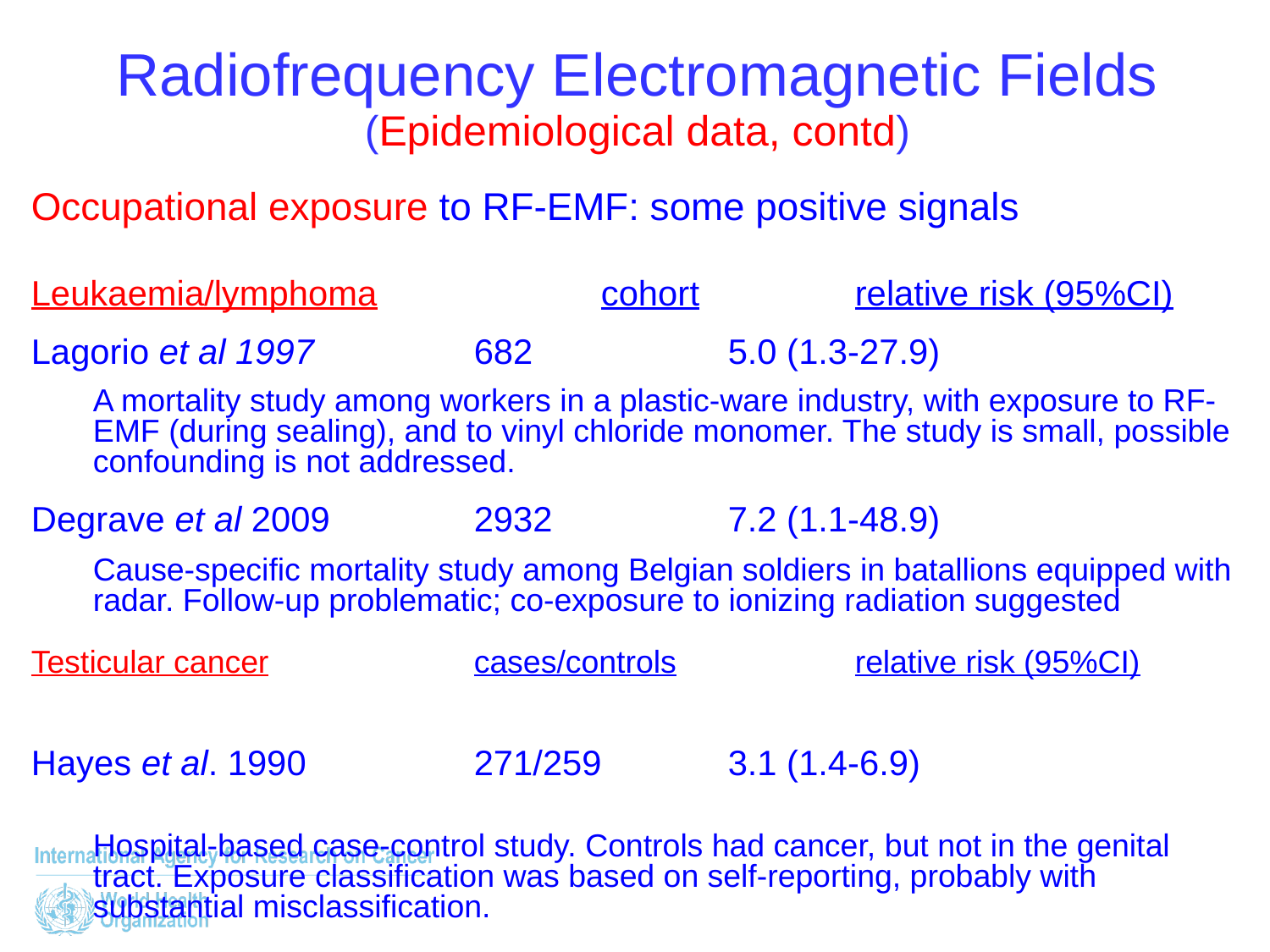

Radiofrequency Electromagnetic Fields
(Epidemiological data, contd)
Occupational exposure to RF-EMF: some positive signals

Leukaemia/lymphoma		cohort		relative risk (95%CI)

Lagorio et al 1997		682		5.0 (1.3-27.9)

	A mortality study among workers in a plastic-ware industry, with exposure to RF-EMF (during sealing), and to vinyl chloride monomer. The study is small, possible confounding is not addressed.

Degrave et al 2009 		2932		7.2 (1.1-48.9)

	Cause-specific mortality study among Belgian soldiers in batallions equipped with radar. Follow-up problematic; co-exposure to ionizing radiation suggested

Testicular cancer		cases/controls		relative risk (95%CI)

Hayes et al. 1990		271/259	3.1 (1.4-6.9)

	Hospital-based case-control study. Controls had cancer, but not in the genital tract. Exposure classification was based on self-reporting, probably with substantial misclassification.